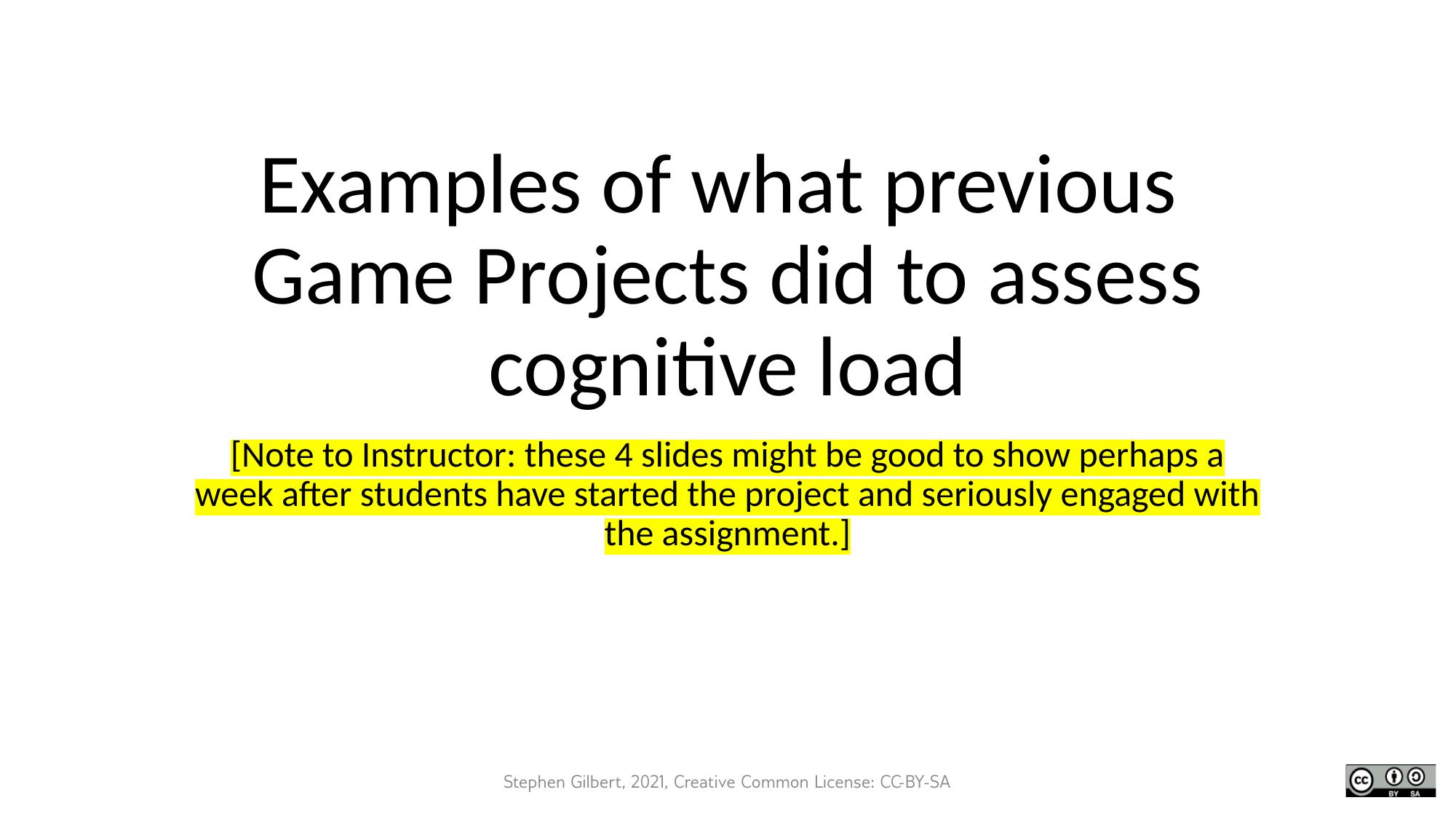

# Examples of what previous Game Projects did to assess cognitive load
[Note to Instructor: these 4 slides might be good to show perhaps a week after students have started the project and seriously engaged with the assignment.]
Stephen Gilbert, 2021, Creative Common License: CC-BY-SA